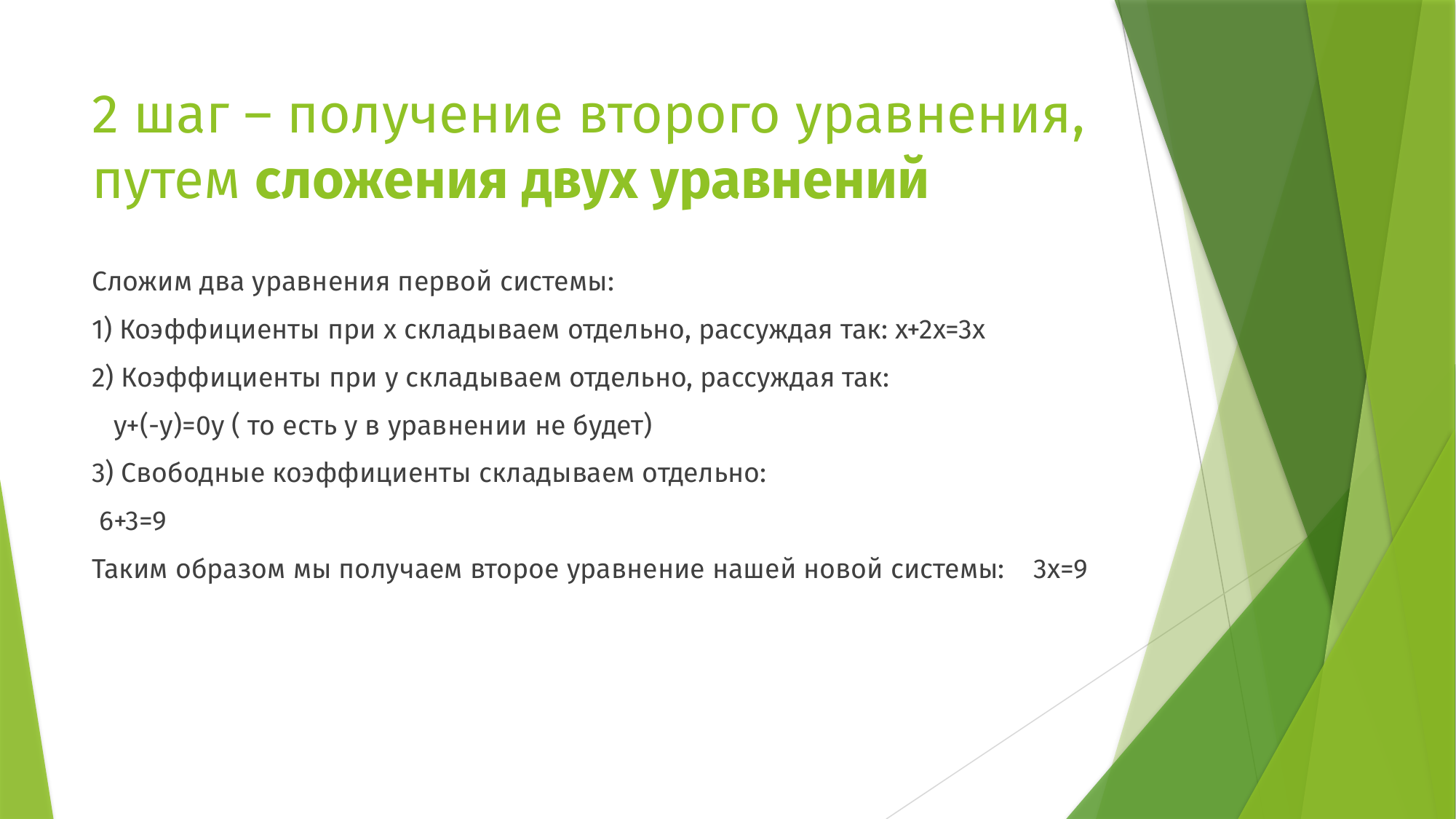

# 2 шаг – получение второго уравнения, путем сложения двух уравнений
Сложим два уравнения первой системы:
1) Коэффициенты при х складываем отдельно, рассуждая так: х+2х=3х
2) Коэффициенты при у складываем отдельно, рассуждая так:
   у+(-у)=0у ( то есть у в уравнении не будет)
3) Свободные коэффициенты складываем отдельно:
 6+3=9
Таким образом мы получаем второе уравнение нашей новой системы:    3х=9